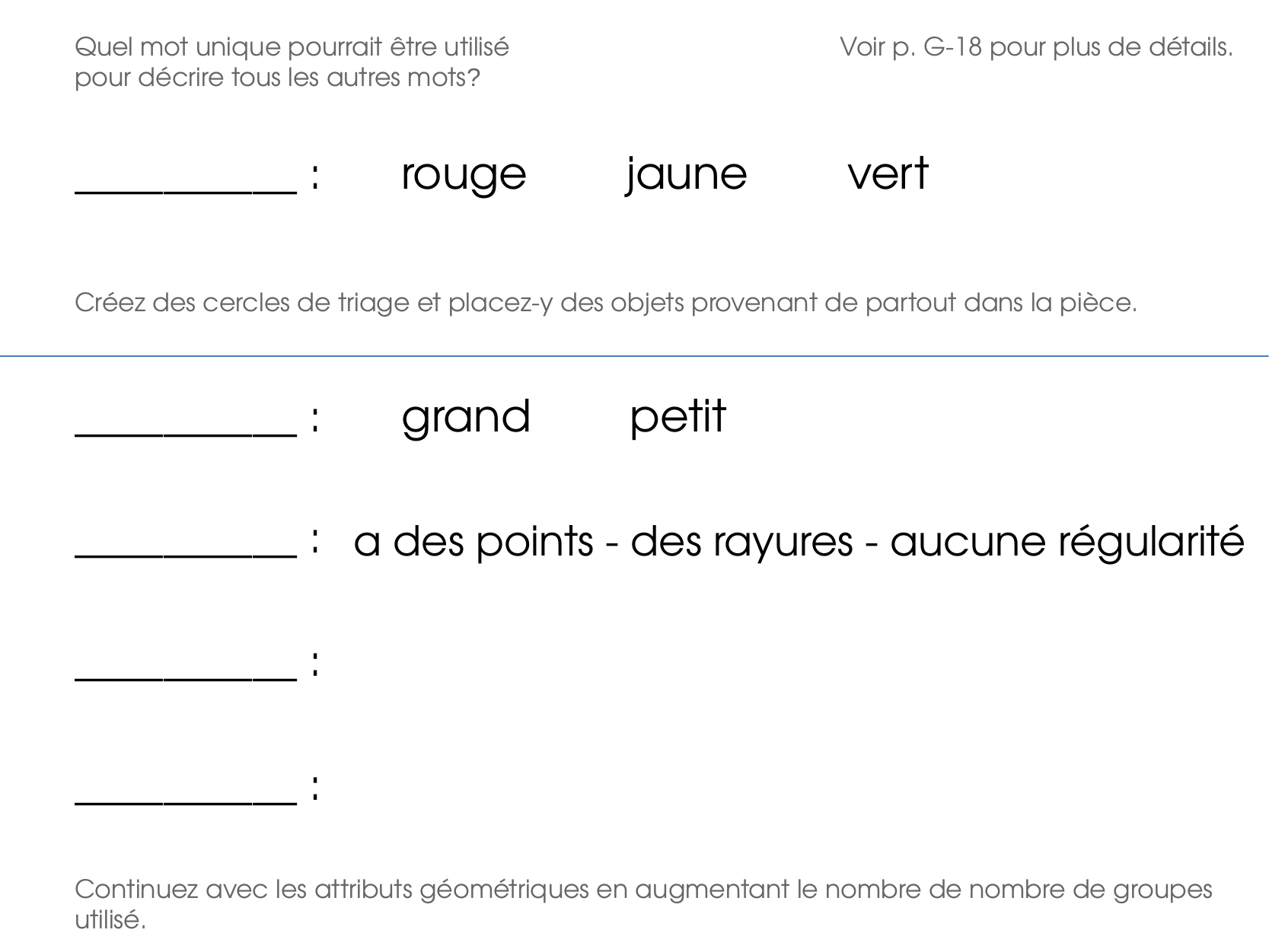

Quel mot unique pourrait être utilisé pour décrire tous les autres mots?
Voir p. G-18 pour plus de détails.
__________ :
rouge        jaune        vert
Créez des cercles de triage et placez-y des objets provenant de partout dans la pièce.
__________ :
grand        petit
__________ :
a des points - des rayures - aucune régularité
__________ :
__________ :
Continuez avec les attributs géométriques en augmentant le nombre de nombre de groupes utilisé.